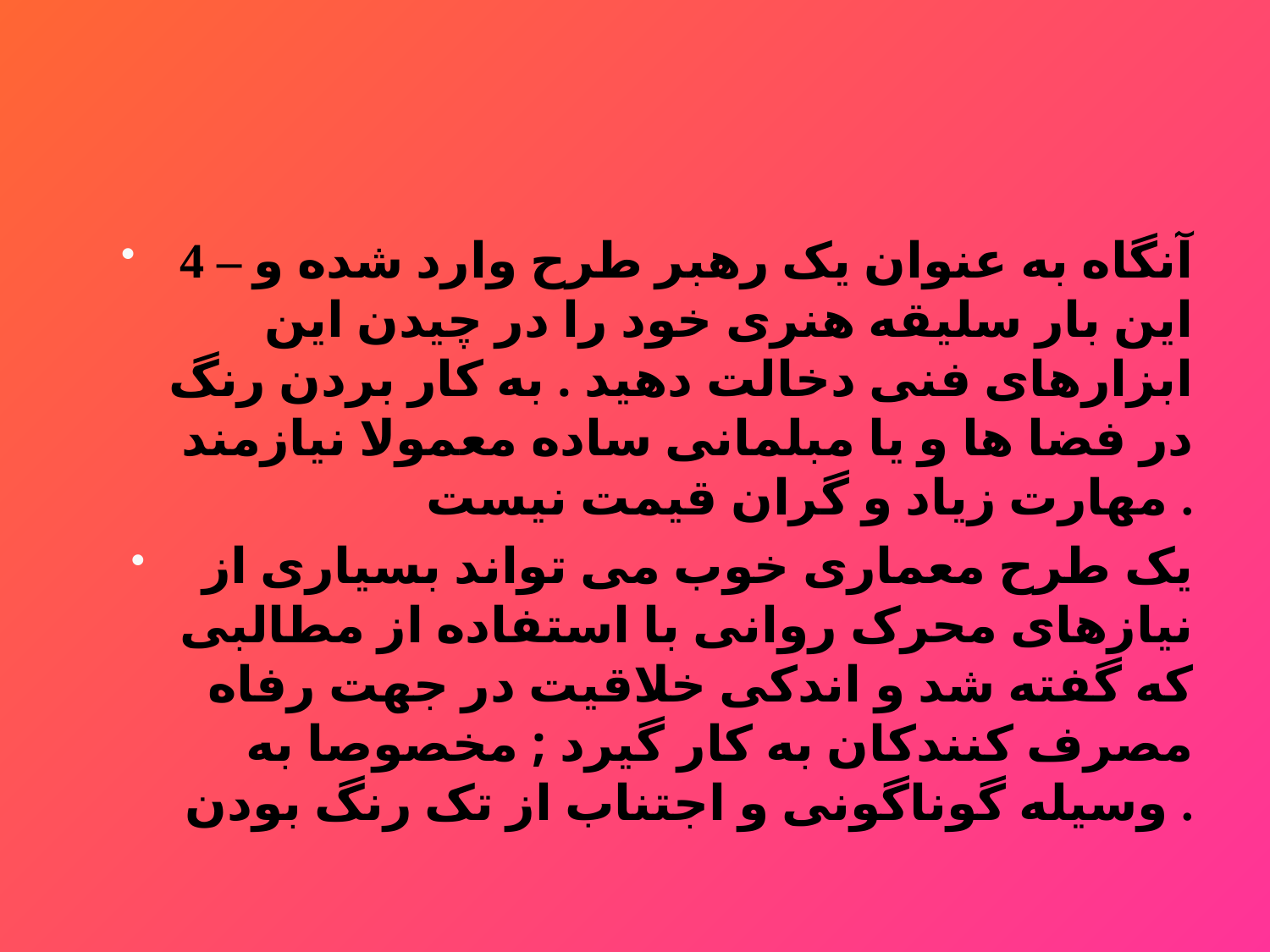

#
4 – آنگاه به عنوان یک رهبر طرح وارد شده و این بار سلیقه هنری خود را در چیدن این ابزارهای فنی دخالت دهید . به کار بردن رنگ در فضا ها و یا مبلمانی ساده معمولا نیازمند مهارت زیاد و گران قیمت نیست .
 یک طرح معماری خوب می تواند بسیاری از نیازهای محرک روانی با استفاده از مطالبی که گفته شد و اندکی خلاقیت در جهت رفاه مصرف کنندکان به کار گیرد ; مخصوصا به وسیله گوناگونی و اجتناب از تک رنگ بودن .